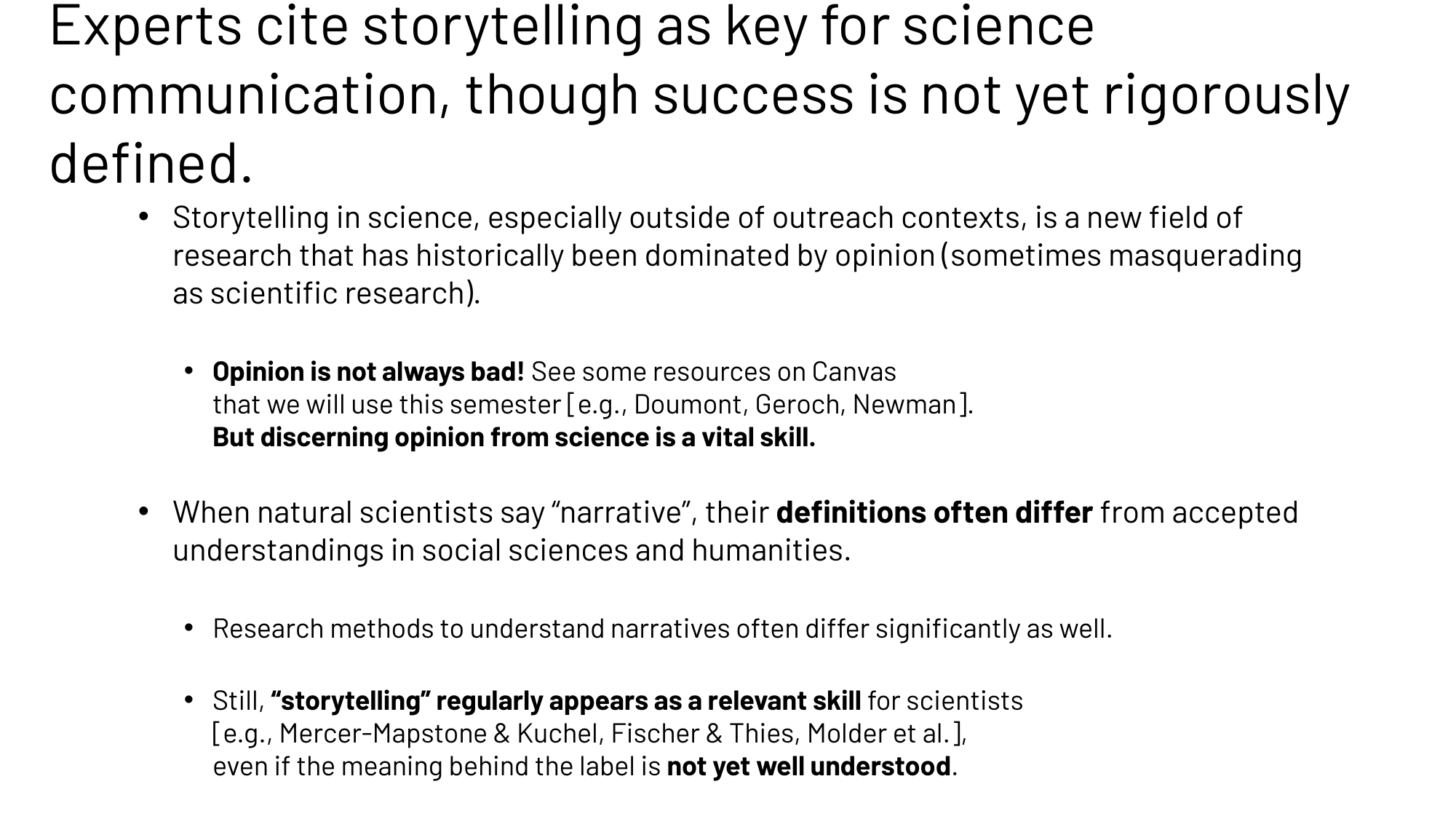

Experts cite storytelling as key for science communication, though success is not yet rigorously defined.
Storytelling in science, especially outside of outreach contexts, is a new field of research that has historically been dominated by opinion (sometimes masquerading as scientific research).
Opinion is not always bad! See some resources on Canvas
that we will use this semester [e.g., Doumont, Geroch, Newman].
But discerning opinion from science is a vital skill.
When natural scientists say “narrative”, their definitions often differ from accepted understandings in social sciences and humanities.
Research methods to understand narratives often differ significantly as well.
Still, “storytelling” regularly appears as a relevant skill for scientists
[e.g., Mercer-Mapstone & Kuchel, Fischer & Thies, Molder et al.],
even if the meaning behind the label is not yet well understood.